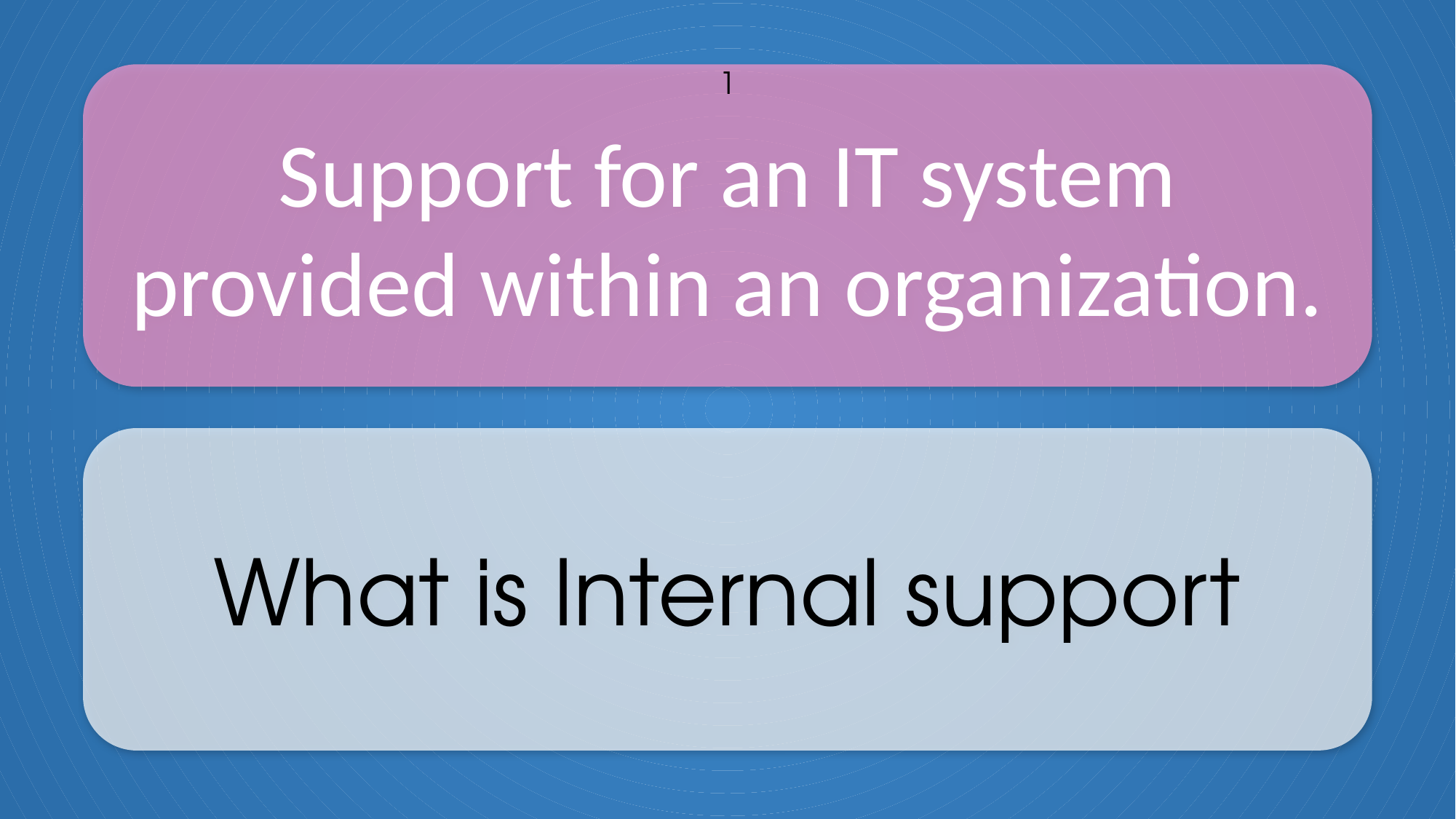

Support for an IT system provided within an organization.
1
What is Internal support